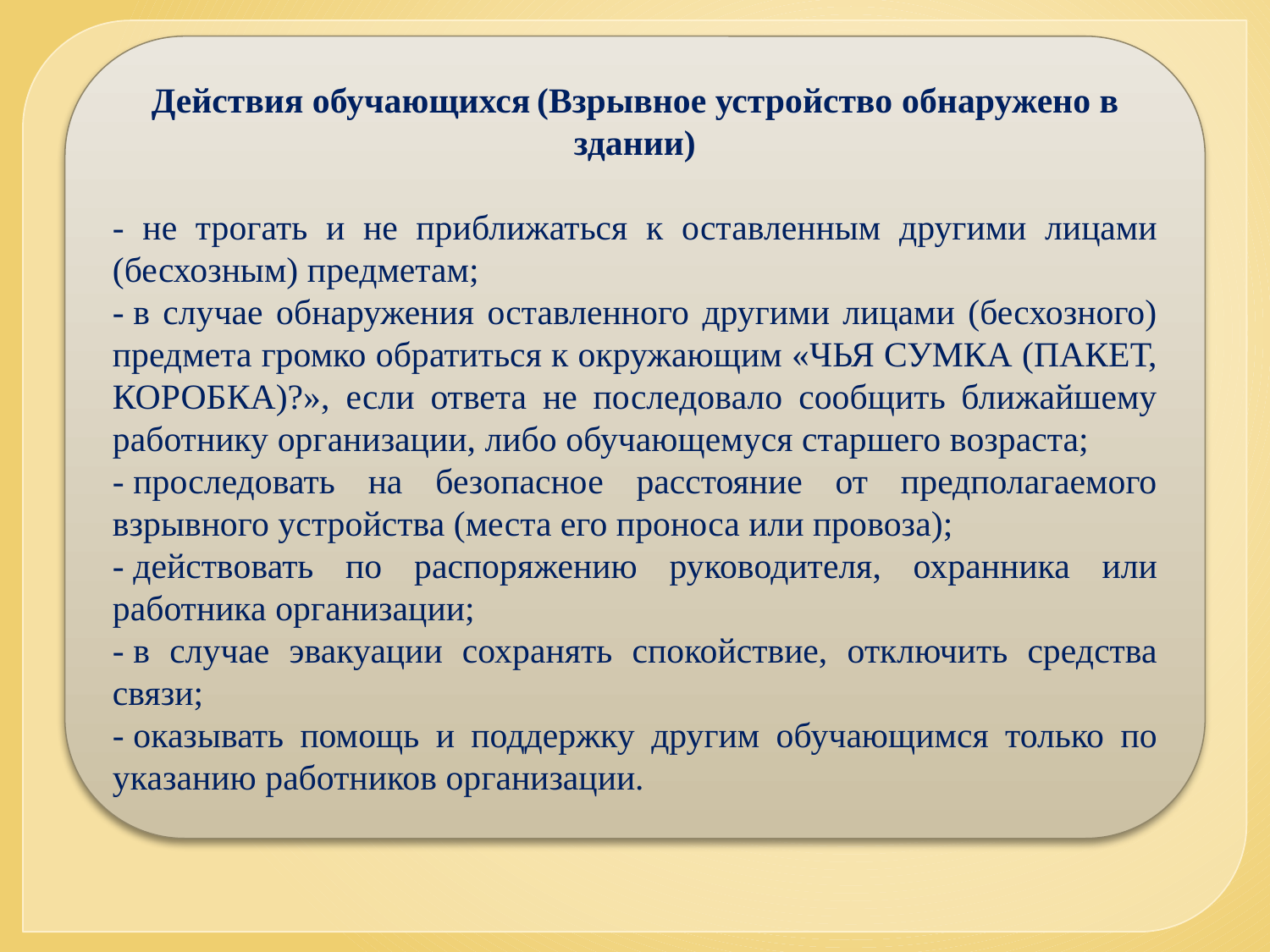

Действия обучающихся (Взрывное устройство обнаружено в здании)

- не трогать и не приближаться к оставленным другими лицами (бесхозным) предметам;
- в случае обнаружения оставленного другими лицами (бесхозного) предмета громко обратиться к окружающим «ЧЬЯ СУМКА (ПАКЕТ, КОРОБКА)?», если ответа не последовало сообщить ближайшему работнику организации, либо обучающемуся старшего возраста;
- проследовать на безопасное расстояние от предполагаемого взрывного устройства (места его проноса или провоза);
- действовать по распоряжению руководителя, охранника или работника организации;
- в случае эвакуации сохранять спокойствие, отключить средства связи;
- оказывать помощь и поддержку другим обучающимся только по указанию работников организации.